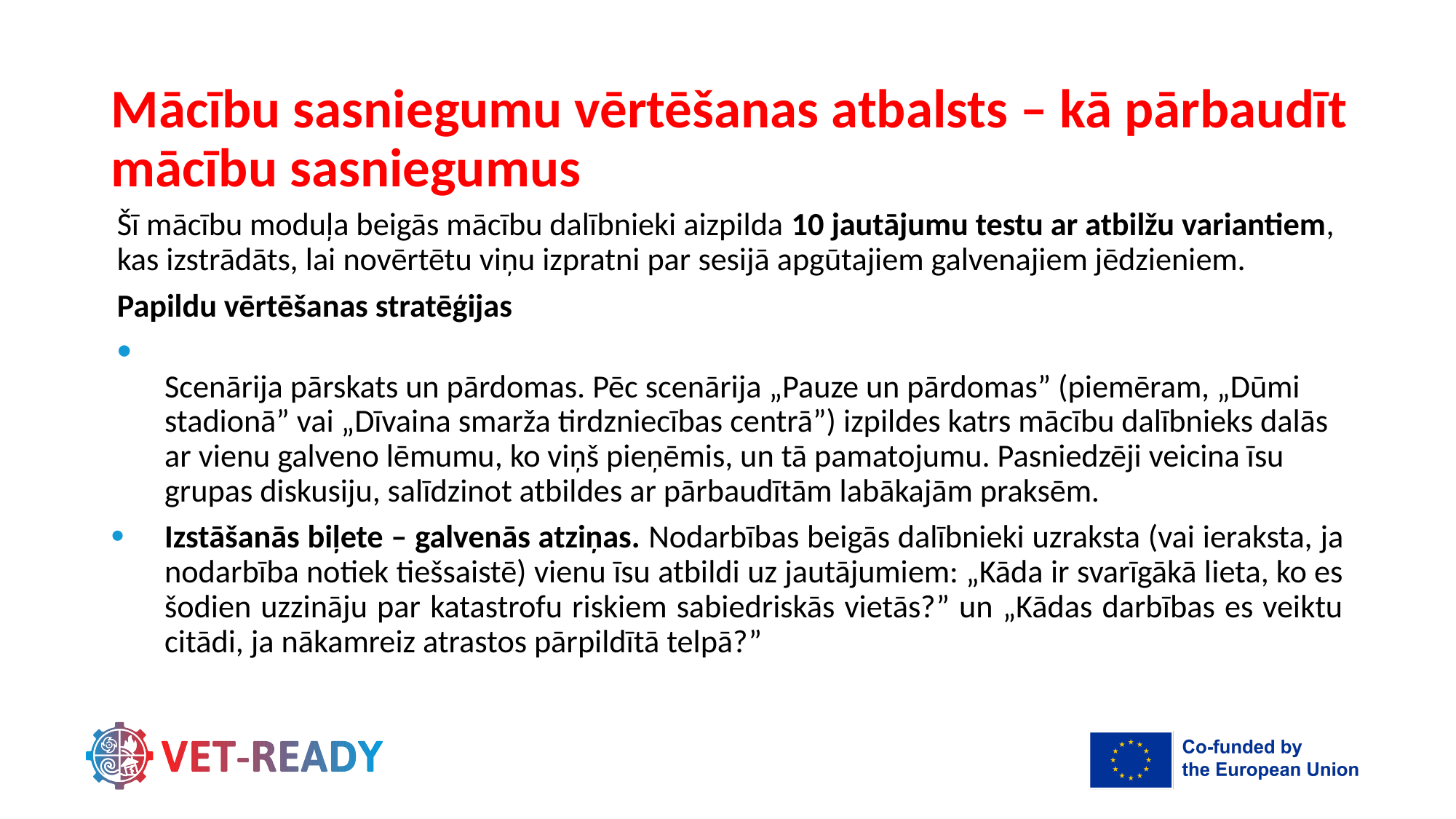

# Mācību sasniegumu vērtēšanas atbalsts – kā pārbaudīt mācību sasniegumus
Šī mācību moduļa beigās mācību dalībnieki aizpilda 10 jautājumu testu ar atbilžu variantiem, kas izstrādāts, lai novērtētu viņu izpratni par sesijā apgūtajiem galvenajiem jēdzieniem.
Papildu vērtēšanas stratēģijas
Scenārija pārskats un pārdomas. Pēc scenārija „Pauze un pārdomas” (piemēram, „Dūmi stadionā” vai „Dīvaina smarža tirdzniecības centrā”) izpildes katrs mācību dalībnieks dalās ar vienu galveno lēmumu, ko viņš pieņēmis, un tā pamatojumu. Pasniedzēji veicina īsu grupas diskusiju, salīdzinot atbildes ar pārbaudītām labākajām praksēm.
Izstāšanās biļete – galvenās atziņas. Nodarbības beigās dalībnieki uzraksta (vai ieraksta, ja nodarbība notiek tiešsaistē) vienu īsu atbildi uz jautājumiem: „Kāda ir svarīgākā lieta, ko es šodien uzzināju par katastrofu riskiem sabiedriskās vietās?” un „Kādas darbības es veiktu citādi, ja nākamreiz atrastos pārpildītā telpā?”